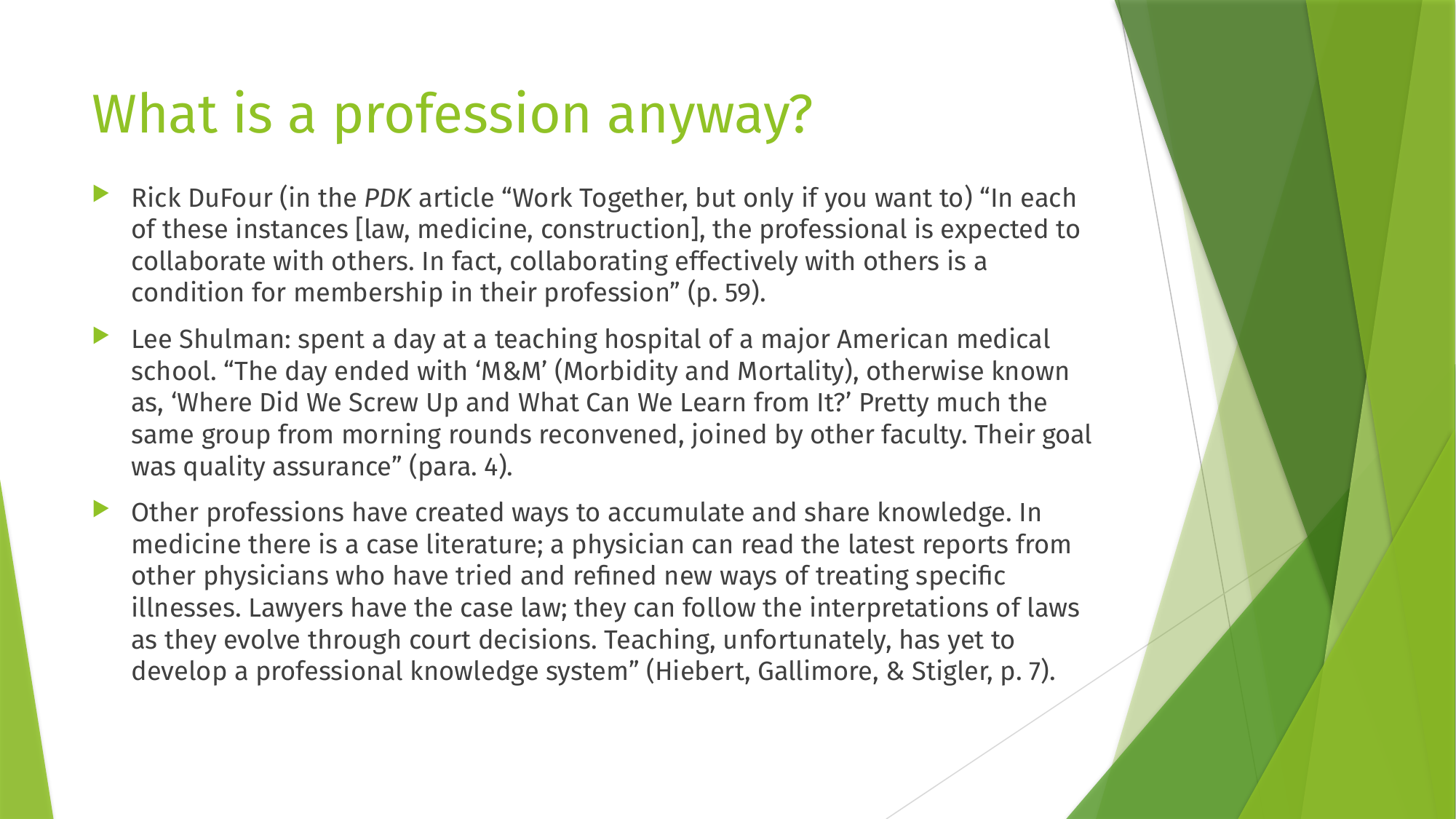

# What is a profession anyway?
Rick DuFour (in the PDK article “Work Together, but only if you want to) “In each of these instances [law, medicine, construction], the professional is expected to collaborate with others. In fact, collaborating effectively with others is a condition for membership in their profession” (p. 59).
Lee Shulman: spent a day at a teaching hospital of a major American medical school. “The day ended with ‘M&M’ (Morbidity and Mortality), otherwise known as, ‘Where Did We Screw Up and What Can We Learn from It?’ Pretty much the same group from morning rounds reconvened, joined by other faculty. Their goal was quality assurance” (para. 4).
Other professions have created ways to accumulate and share knowledge. In medicine there is a case literature; a physician can read the latest reports from other physicians who have tried and refined new ways of treating specific illnesses. Lawyers have the case law; they can follow the interpretations of laws as they evolve through court decisions. Teaching, unfortunately, has yet to develop a professional knowledge system” (Hiebert, Gallimore, & Stigler, p. 7).